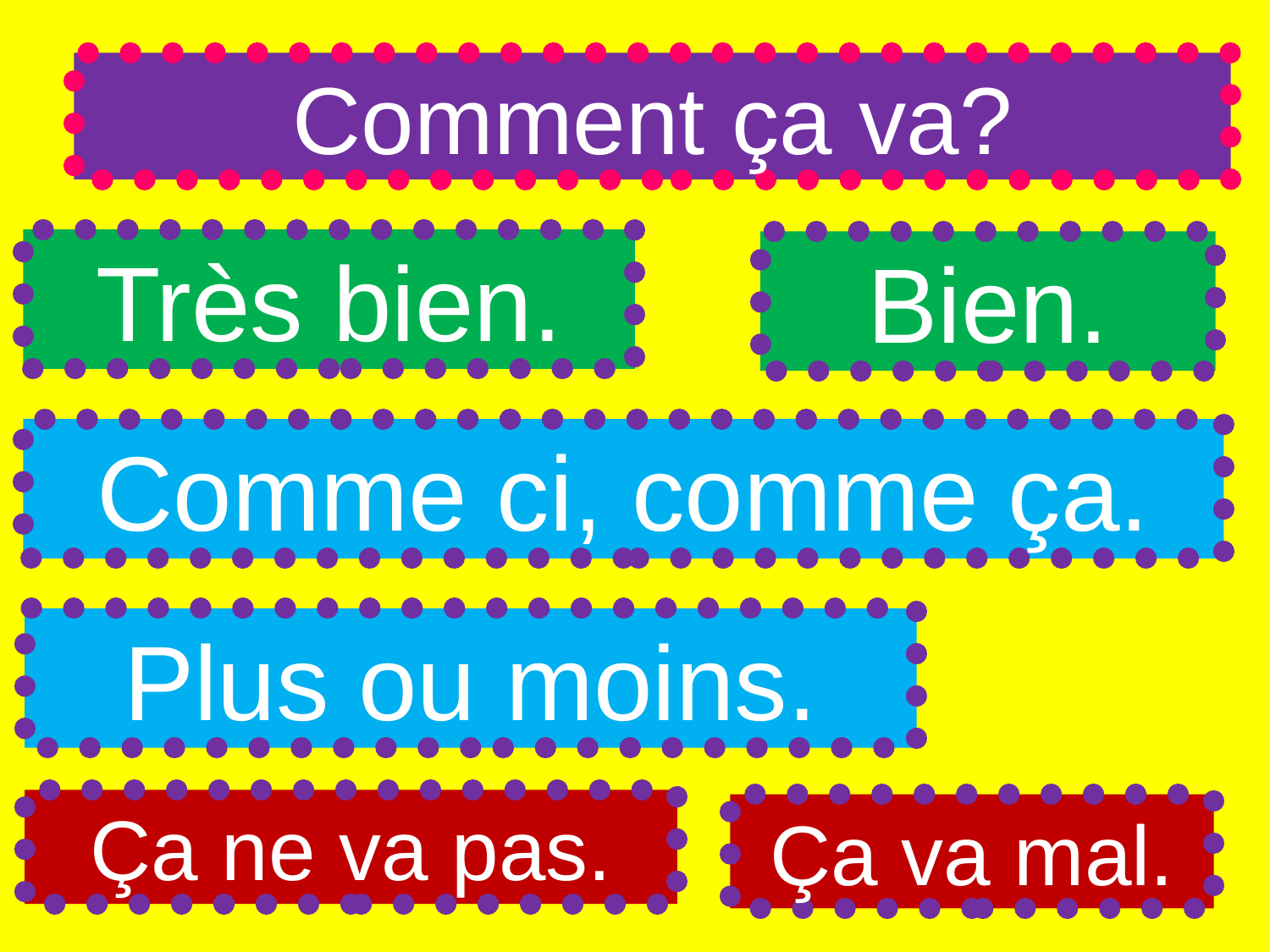

Comment ça va?
Très bien.
Bien.
Comme ci, comme ça.
Plus ou moins.
Ça ne va pas.
Ça va mal.